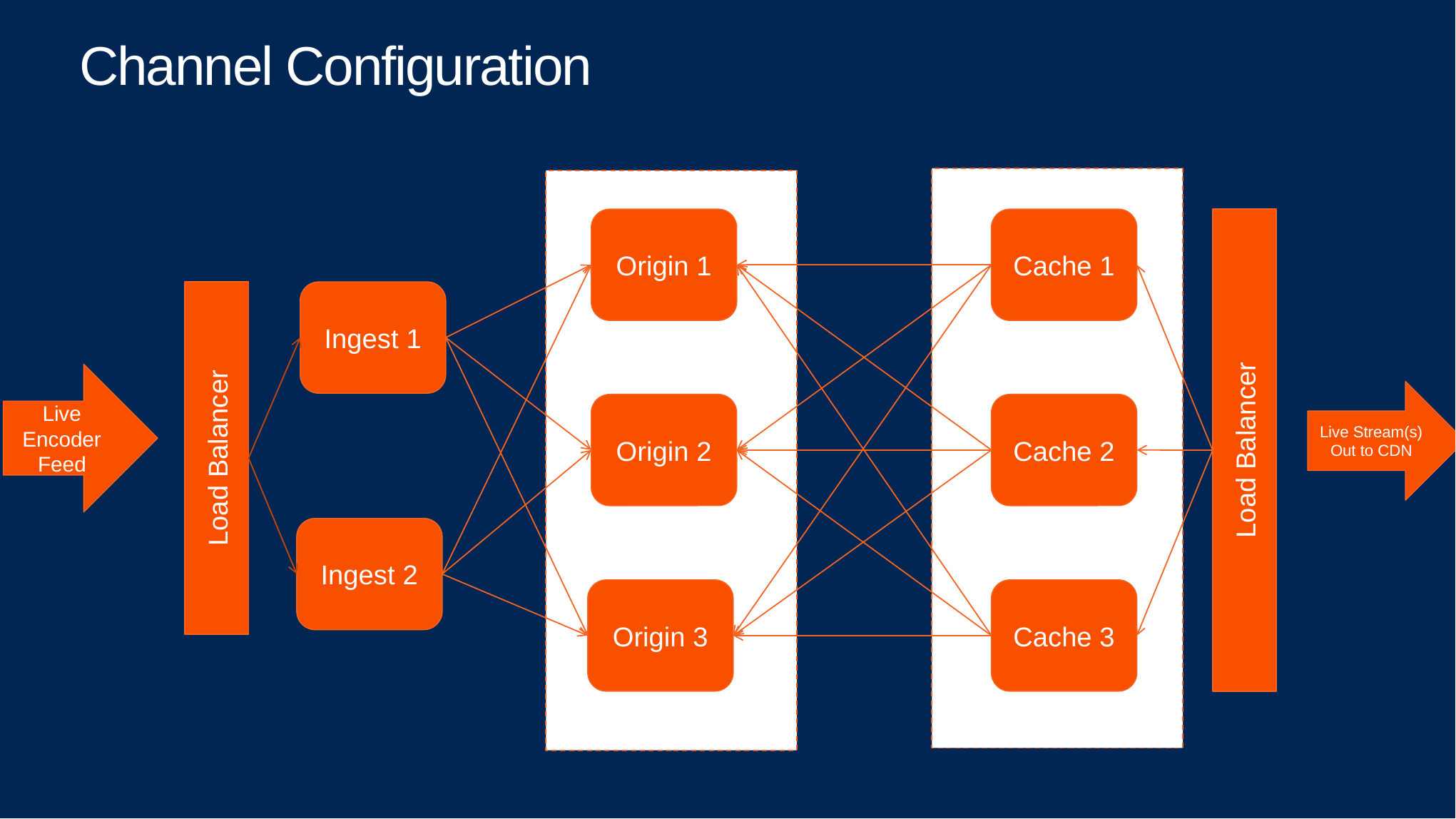

# Channel Configuration

Origin 1
Cache 1
Load Balancer
Ingest 1
Load Balancer
Live Encoder Feed
Live Stream(s) Out to CDN
Origin 2
Cache 2
Ingest 2
Origin 3
Cache 3